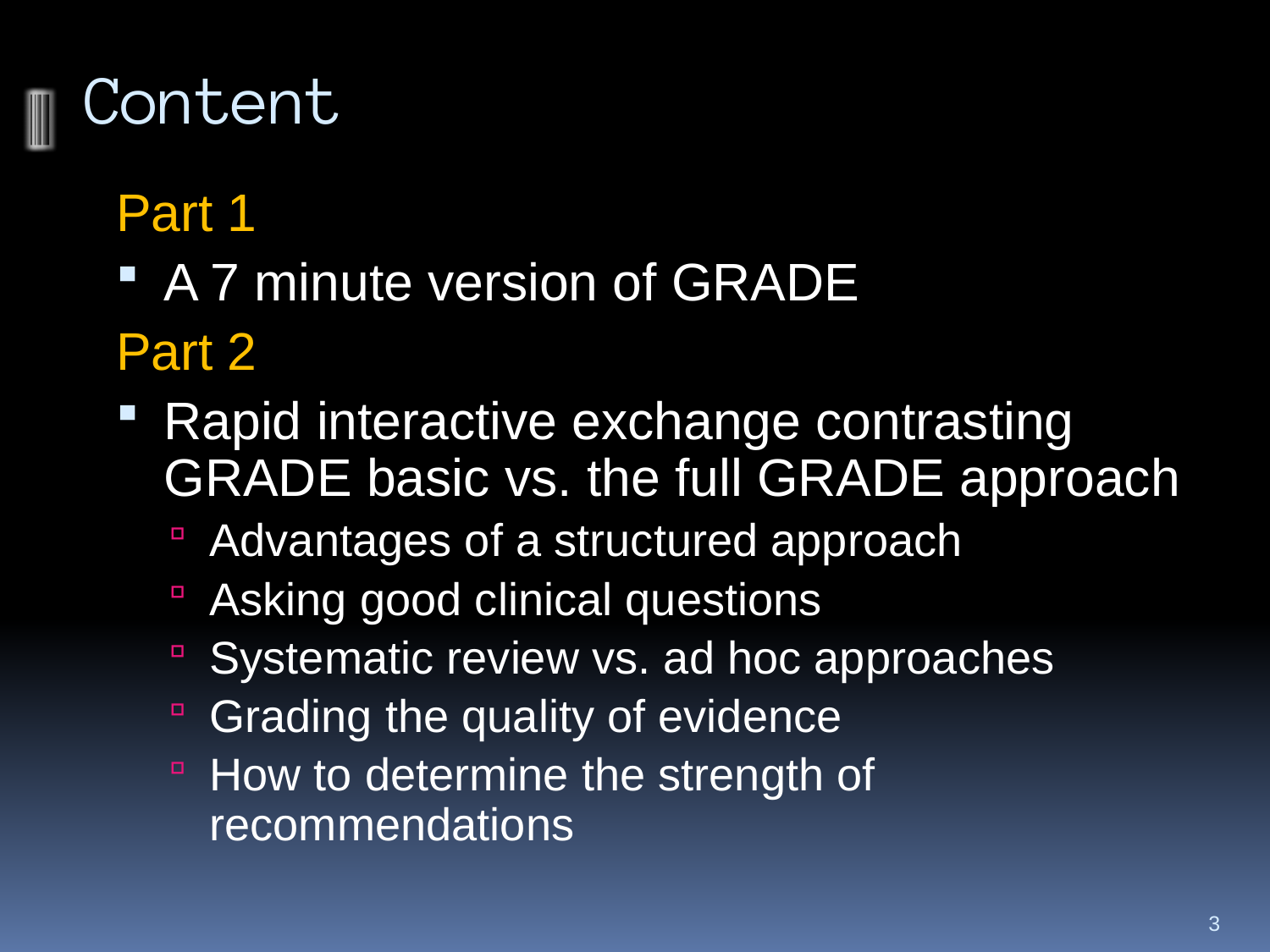

# Content
Part 1
A 7 minute version of GRADE
Part 2
Rapid interactive exchange contrasting GRADE basic vs. the full GRADE approach
Advantages of a structured approach
Asking good clinical questions
Systematic review vs. ad hoc approaches
Grading the quality of evidence
How to determine the strength of recommendations
3